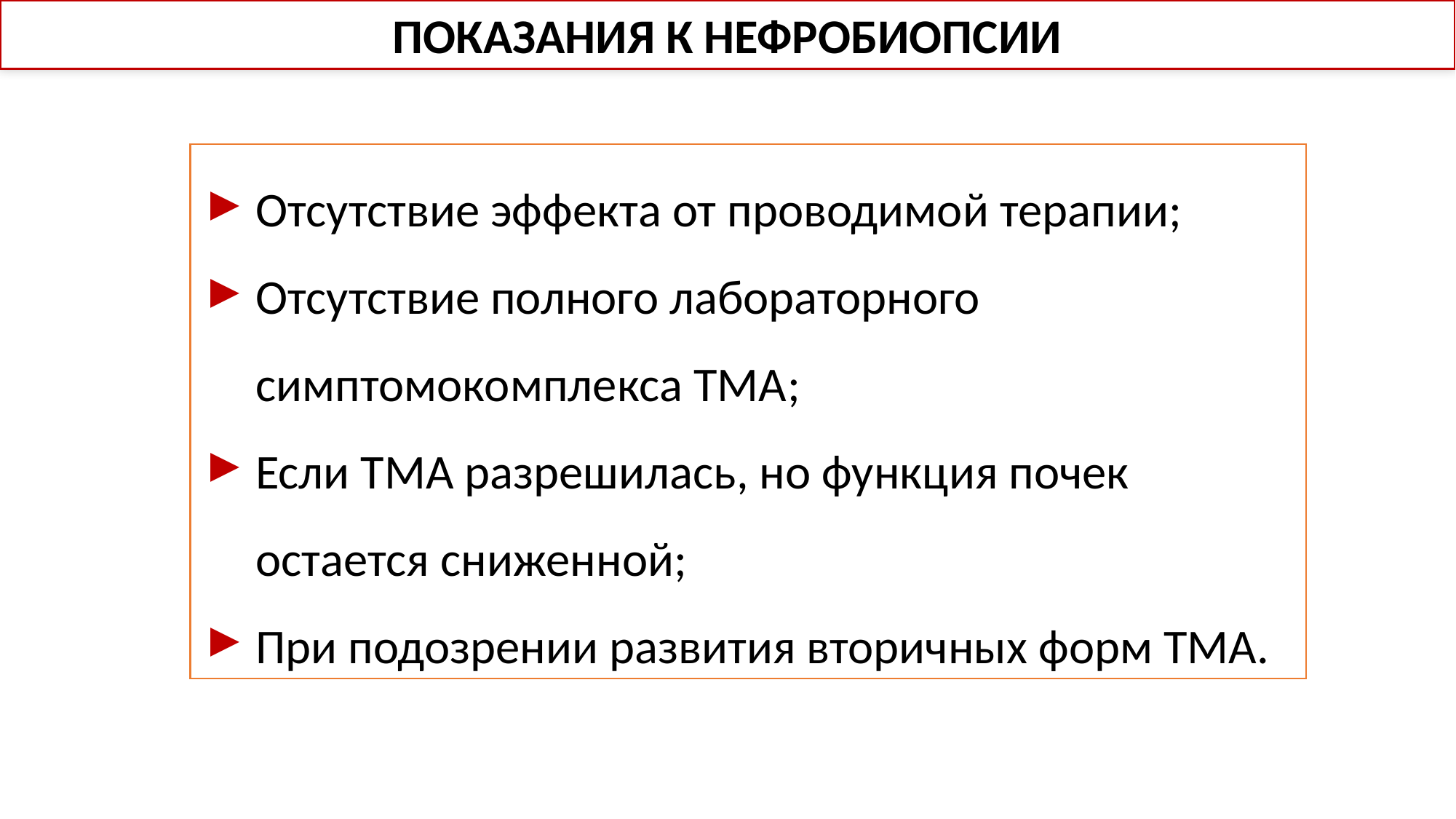

ПОКАЗАНИЯ К НЕФРОБИОПСИИ
Отсутствие эффекта от проводимой терапии;
Отсутствие полного лабораторного симптомокомплекса ТМА;
Если ТМА разрешилась, но функция почек остается сниженной;
При подозрении развития вторичных форм ТМА.